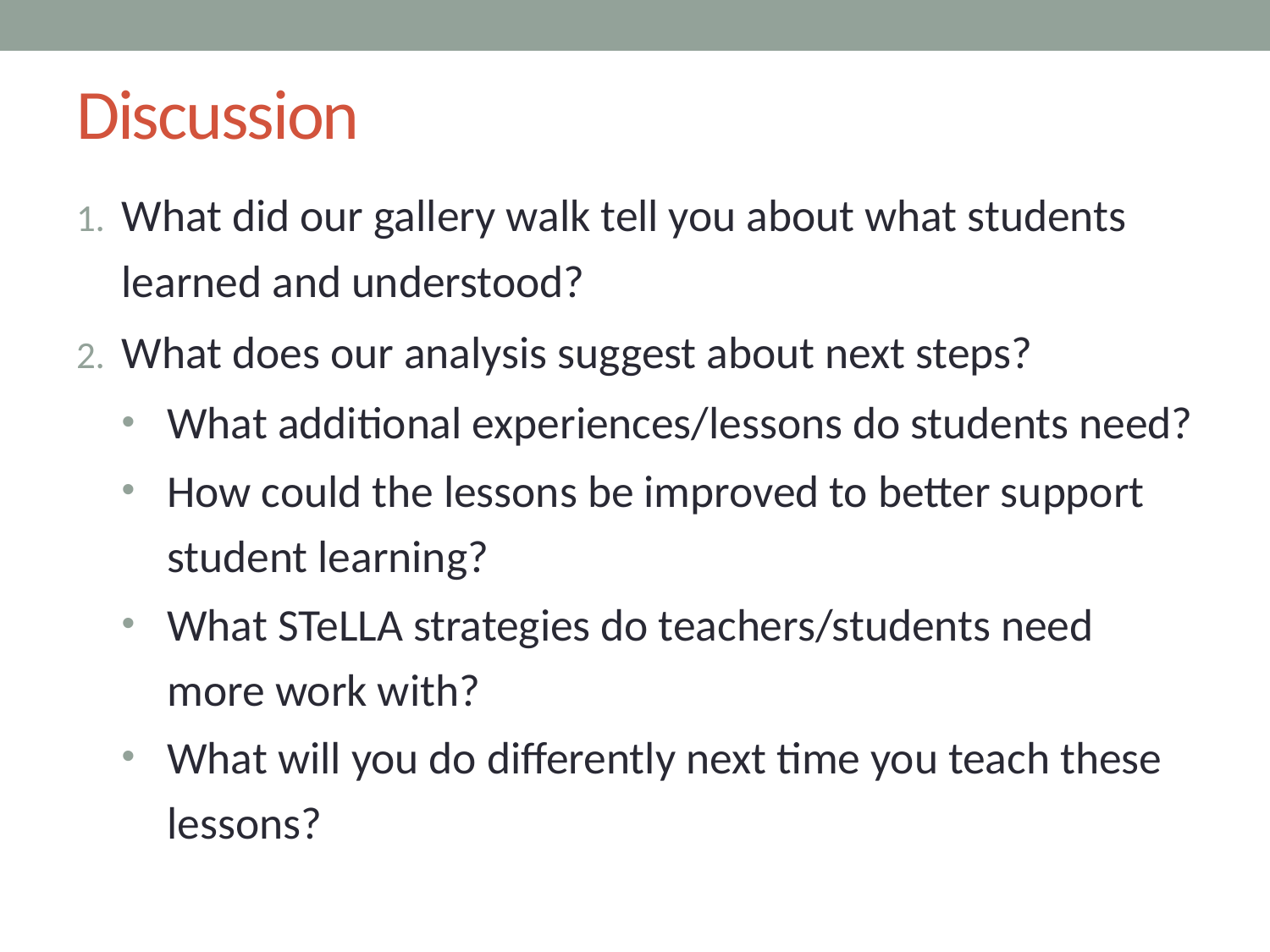

# Discussion
What did our gallery walk tell you about what students learned and understood?
What does our analysis suggest about next steps?
What additional experiences/lessons do students need?
How could the lessons be improved to better support student learning?
What STeLLA strategies do teachers/students need more work with?
What will you do differently next time you teach these lessons?